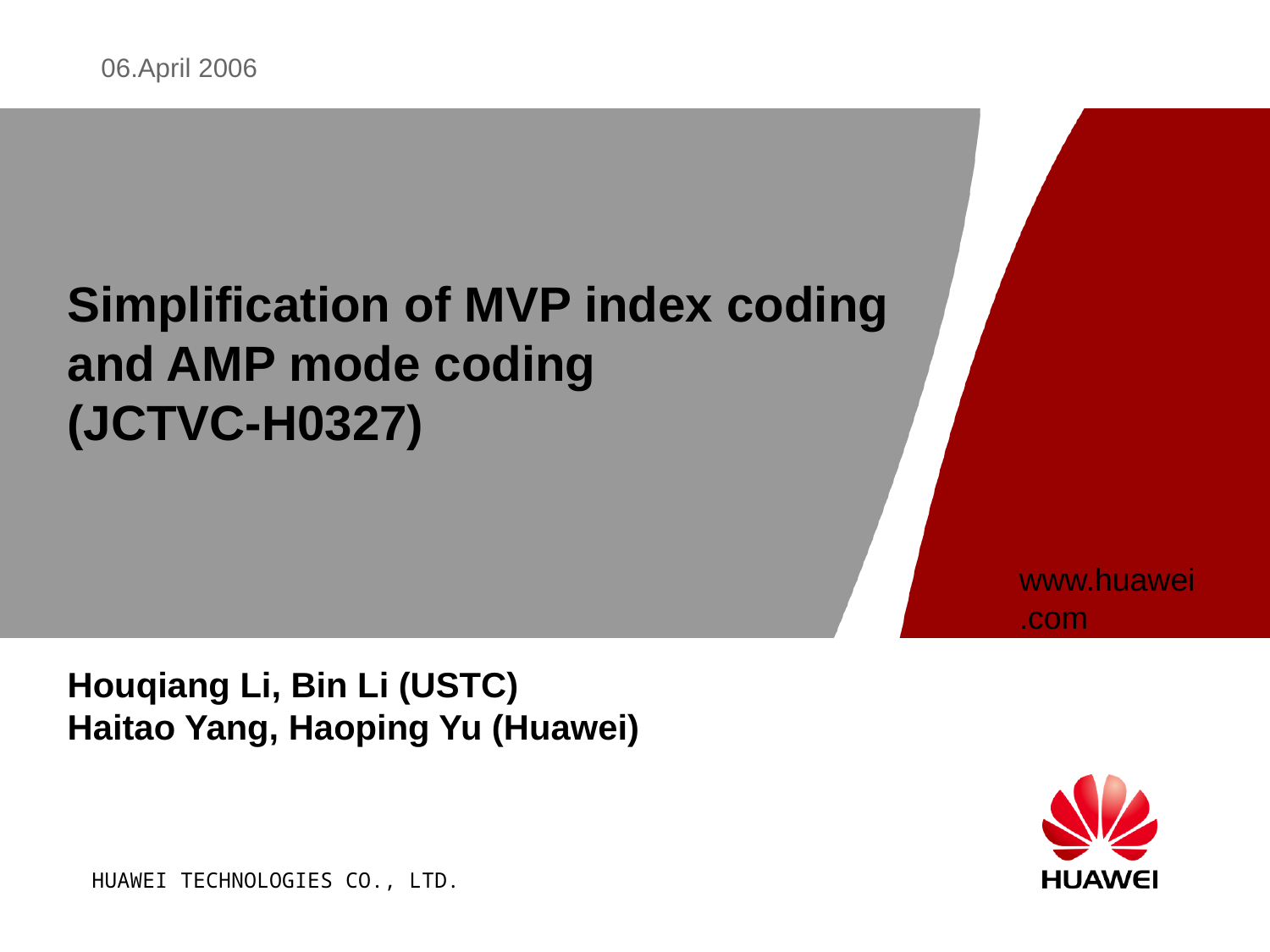

Simplification of MVP index coding and AMP mode coding
(JCTVC-H0327)
Houqiang Li, Bin Li (USTC)
Haitao Yang, Haoping Yu (Huawei)